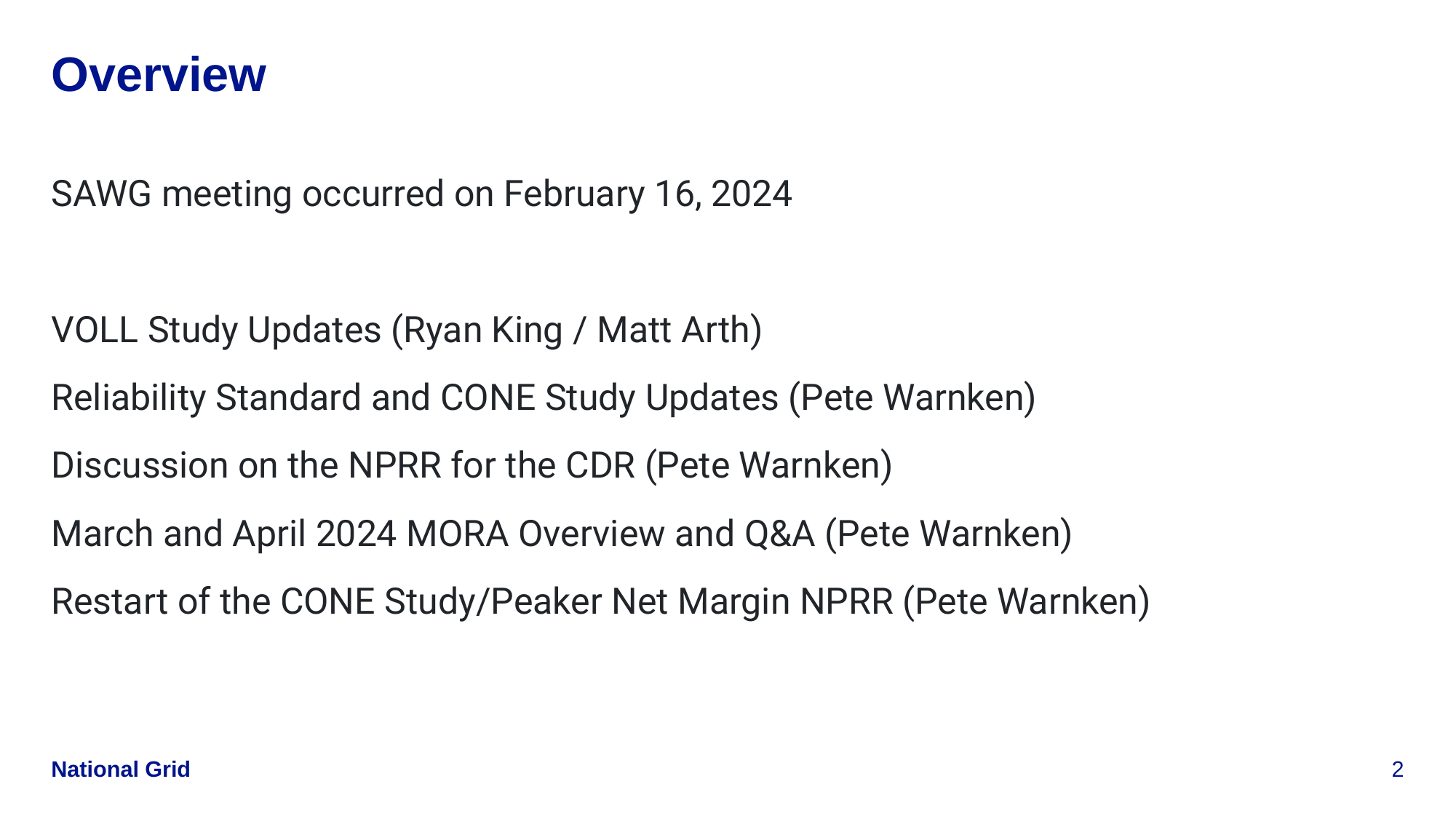

# Overview
SAWG meeting occurred on February 16, 2024

VOLL Study Updates (Ryan King / Matt Arth)
Reliability Standard and CONE Study Updates (Pete Warnken)
Discussion on the NPRR for the CDR (Pete Warnken)
March and April 2024 MORA Overview and Q&A (Pete Warnken)
Restart of the CONE Study/Peaker Net Margin NPRR (Pete Warnken)